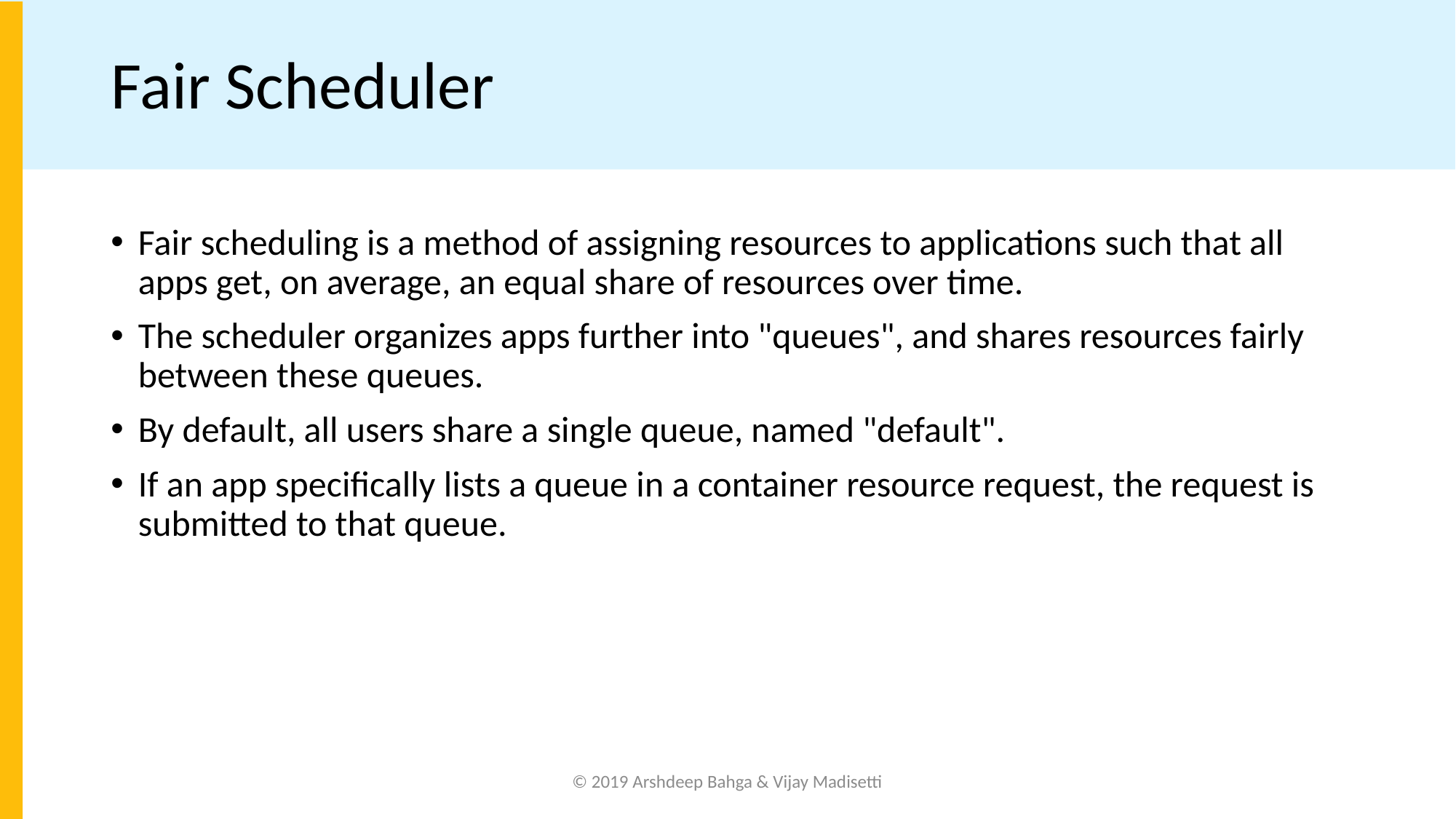

# Fair Scheduler
Fair scheduling is a method of assigning resources to applications such that all apps get, on average, an equal share of resources over time.
The scheduler organizes apps further into "queues", and shares resources fairly between these queues.
By default, all users share a single queue, named "default".
If an app specifically lists a queue in a container resource request, the request is submitted to that queue.
© 2019 Arshdeep Bahga & Vijay Madisetti